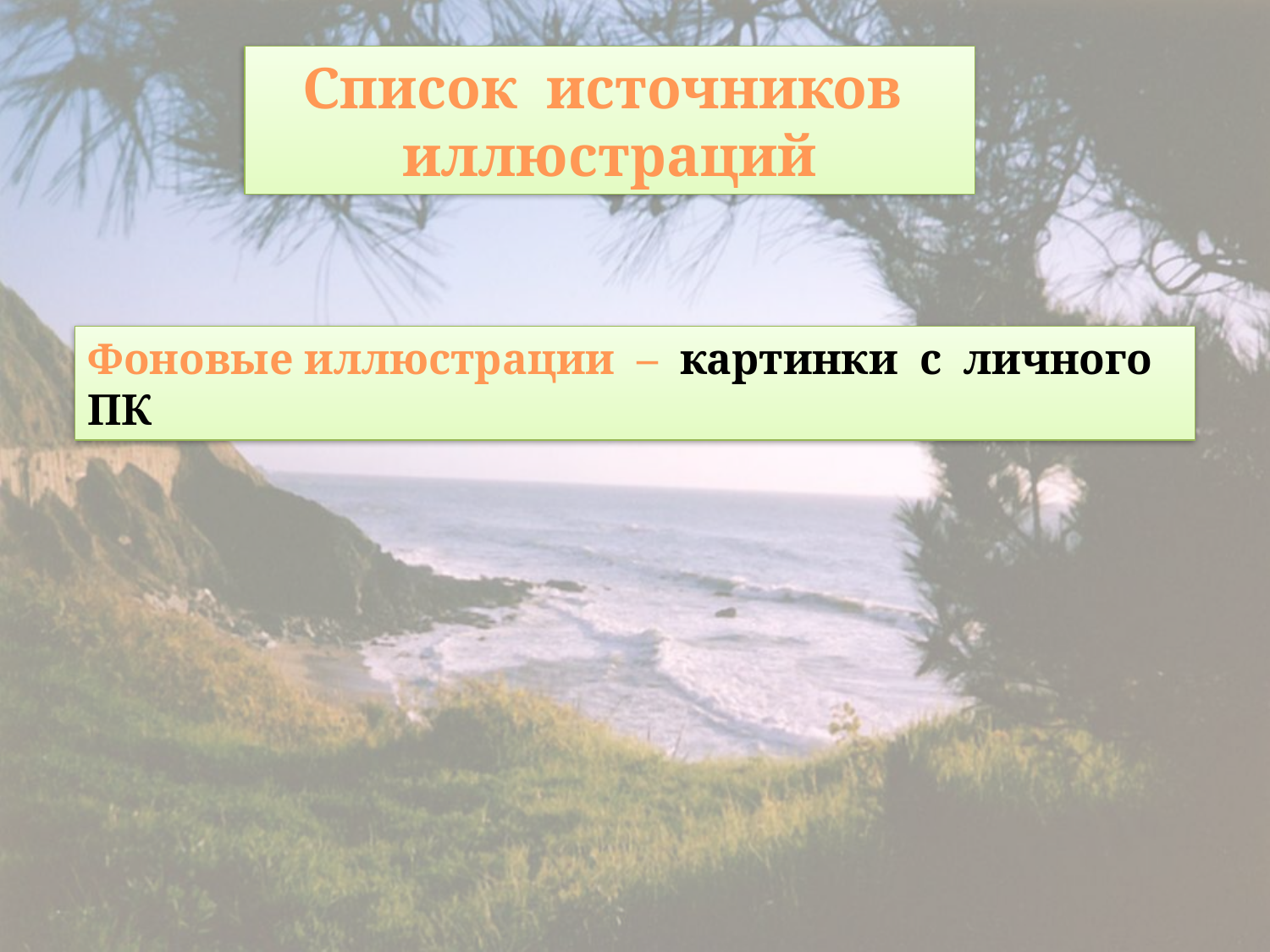

Список  источников
иллюстраций
Фоновые иллюстрации  –  картинки  с  личного  ПК